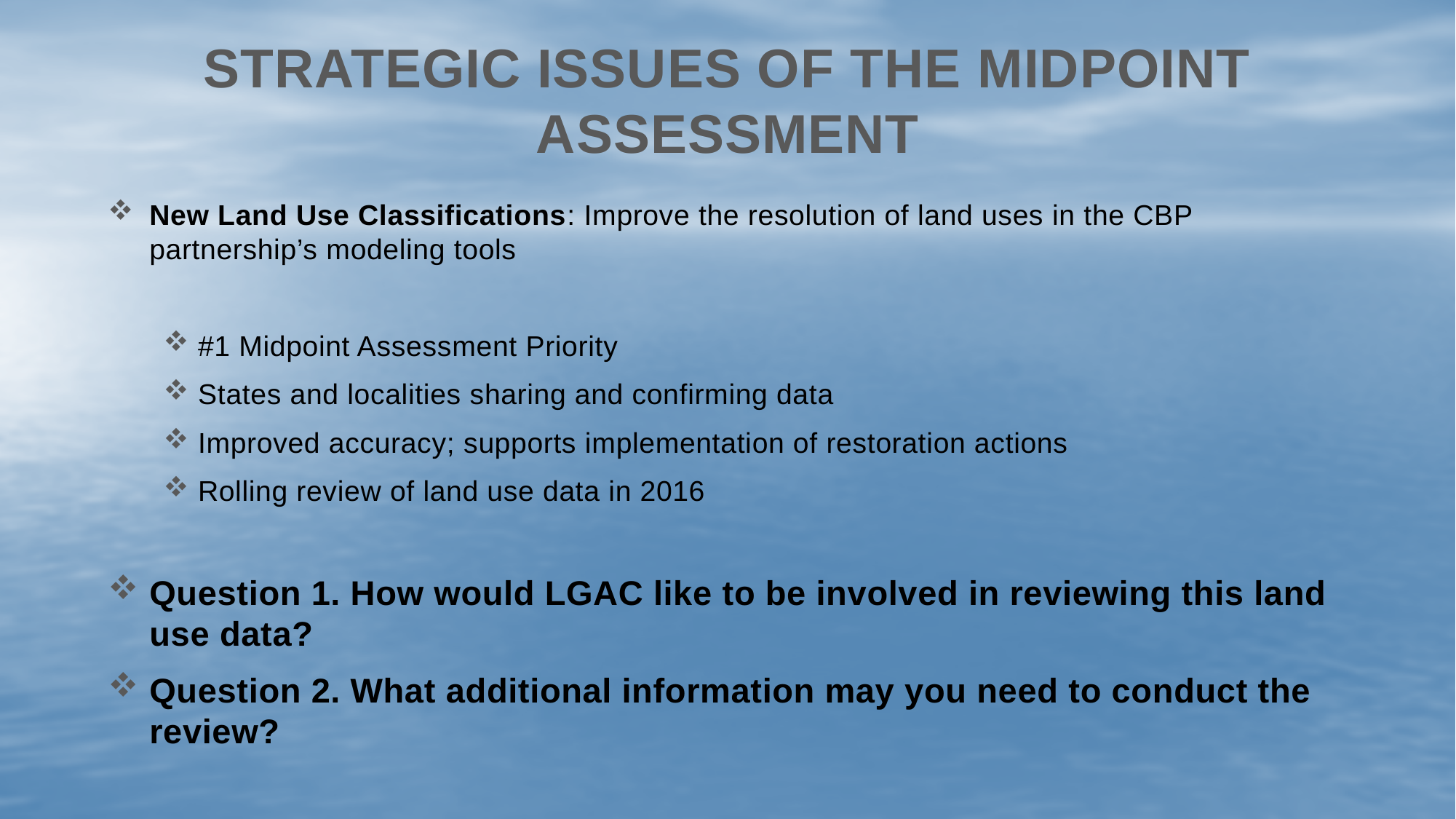

# Strategic issues of the midpoint assessment
New Land Use Classifications: Improve the resolution of land uses in the CBP partnership’s modeling tools

#1 Midpoint Assessment Priority
States and localities sharing and confirming data
Improved accuracy; supports implementation of restoration actions
Rolling review of land use data in 2016

Question 1. How would LGAC like to be involved in reviewing this land use data?
Question 2. What additional information may you need to conduct the review?